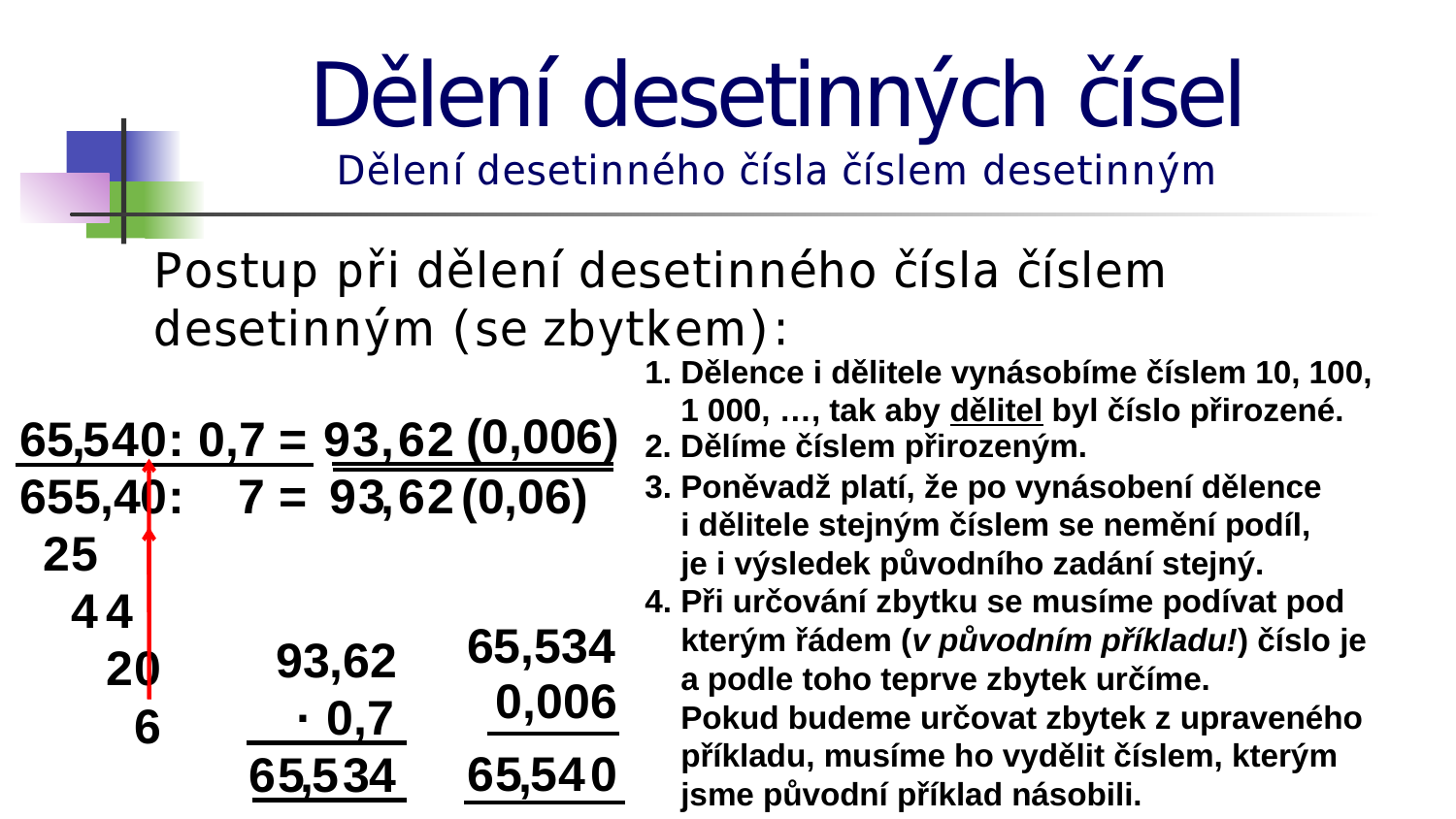

# Dělení desetinných čísel Dělení desetinného čísla číslem desetinným
Postup při dělení desetinného čísla číslem desetinným (se zbytkem):
1. Dělence i dělitele vynásobíme číslem 10, 100,
    1 000, …, tak aby dělitel byl číslo přirozené.
(0,006)
65       : 0,7 =
,
5
4
0
9
3
,
6
2
2. Dělíme číslem přirozeným.
655,4  :    7 =
0
9
3
,
6
2
(0,06)
3. Poněvadž platí, že po vynásobení dělence
    i dělitele stejným číslem se nemění podíl,
    je i výsledek původního zadání stejný.
2
5
4
4
4. Při určování zbytku se musíme podívat pod
    kterým řádem (v původním příkladu!) číslo je
    a podle toho teprve zbytek určíme.
    Pokud budeme určovat zbytek z upraveného
    příkladu, musíme ho vydělit číslem, kterým
    jsme původní příklad násobili.
65,534
93,62
2
0
0,006
· 0,7
6
6
5
5
4
0
5
5
6
,
3
4
,